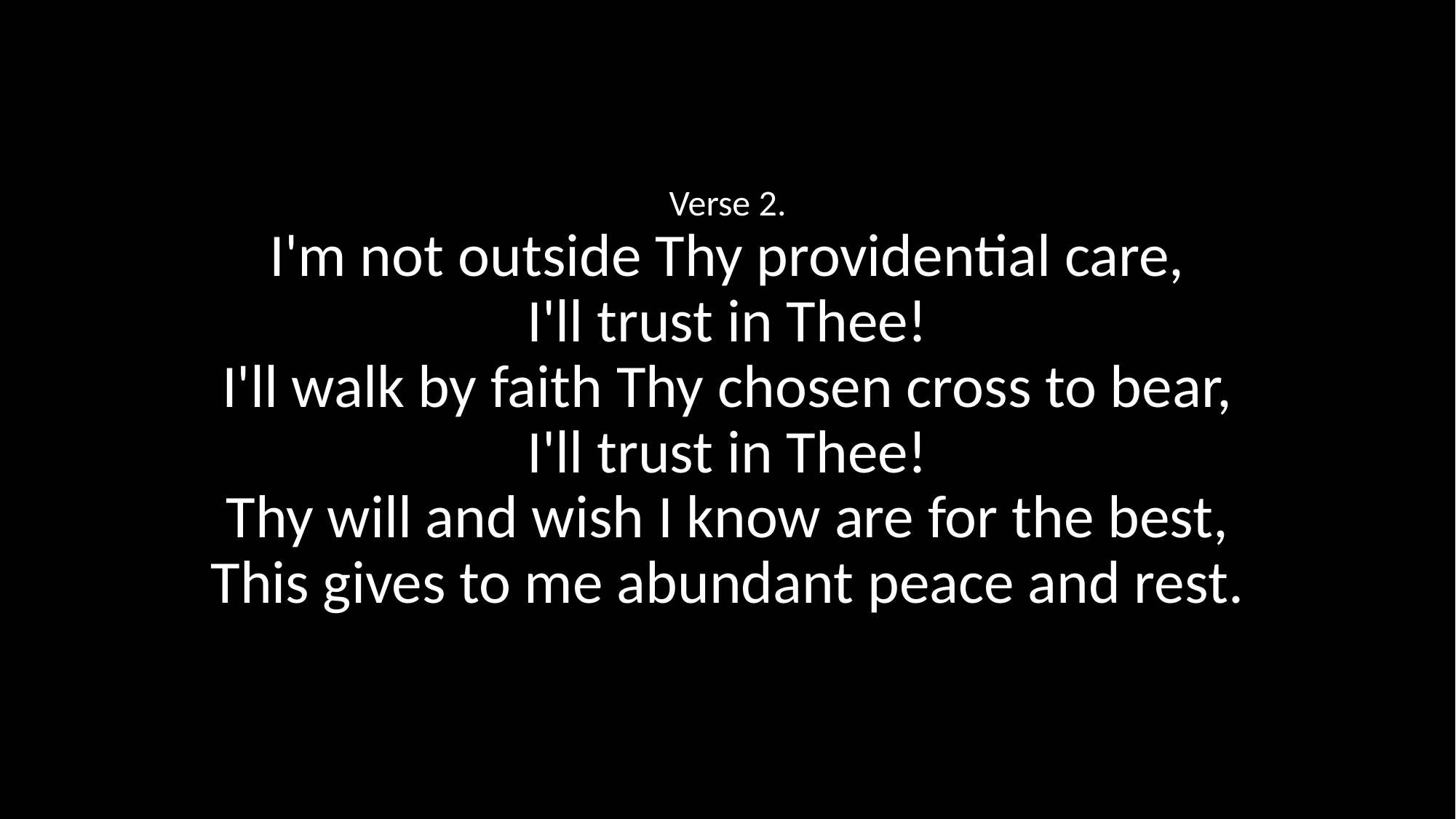

Verse 2.
I'm not outside Thy providential care,
I'll trust in Thee!
I'll walk by faith Thy chosen cross to bear,
I'll trust in Thee!
Thy will and wish I know are for the best,
This gives to me abundant peace and rest.